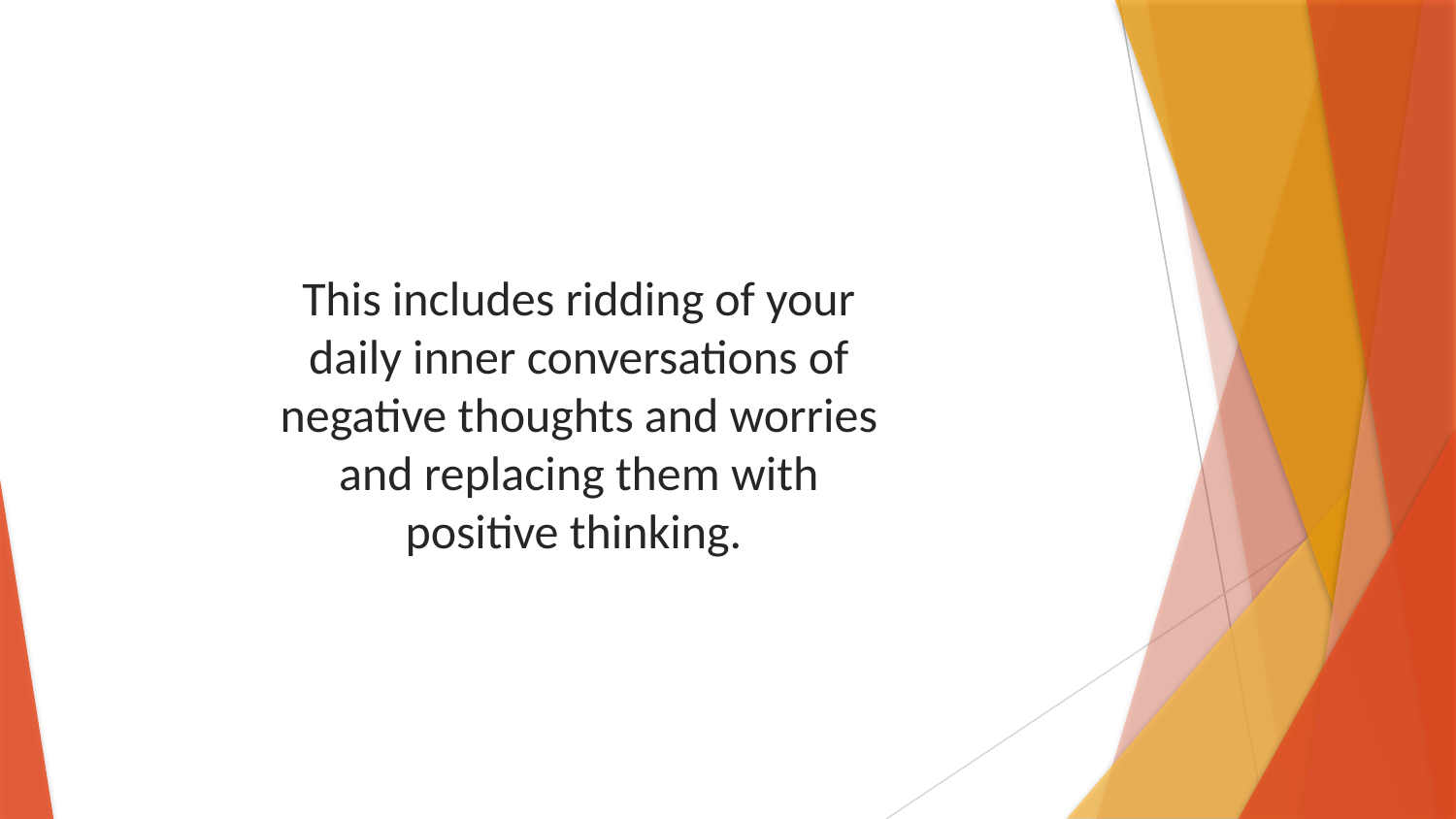

This includes ridding of your daily inner conversations of negative thoughts and worries and replacing them with positive thinking.